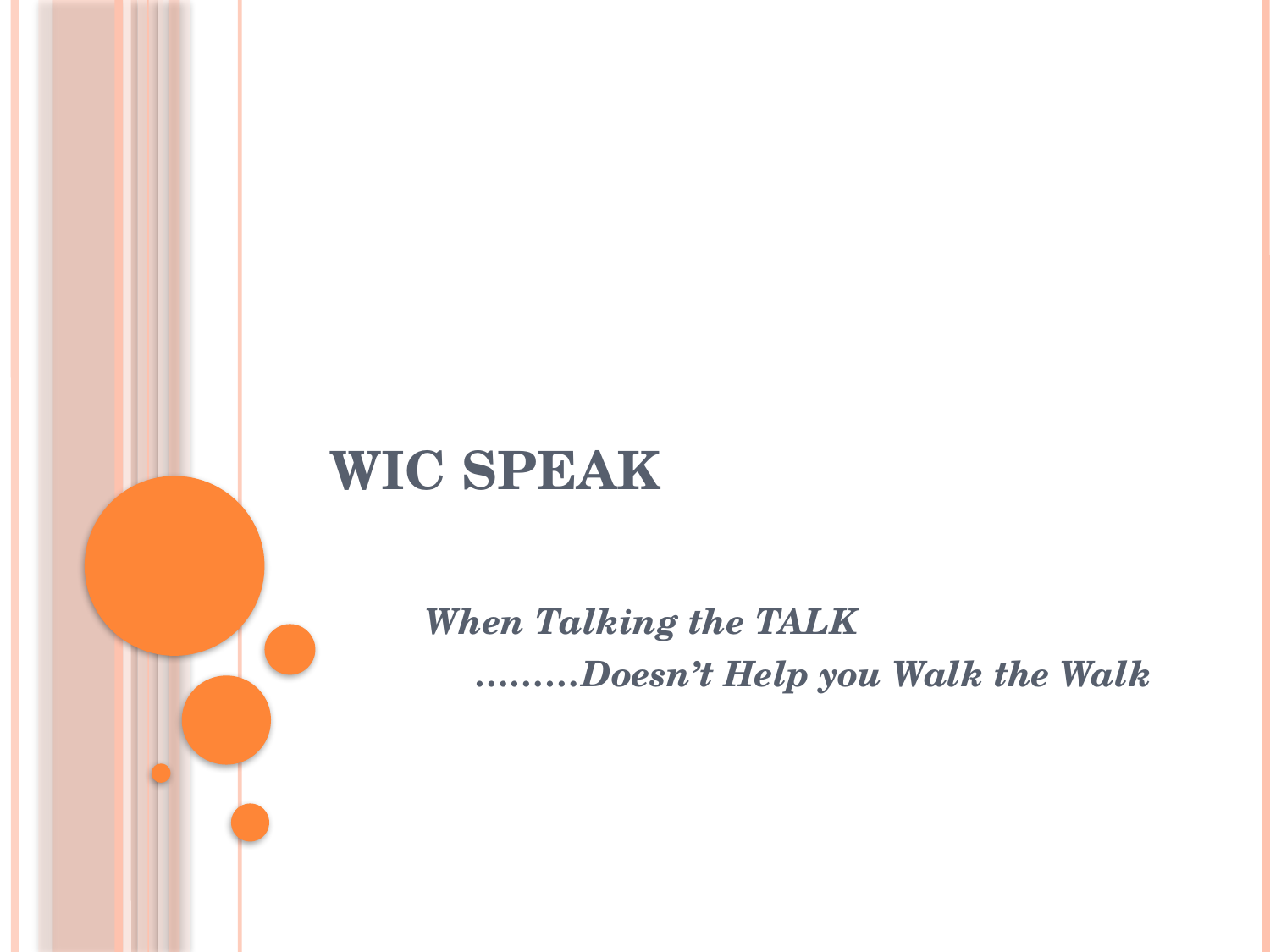

# WIC SPEAK
When Talking the TALK
     ………Doesn’t Help you Walk the Walk